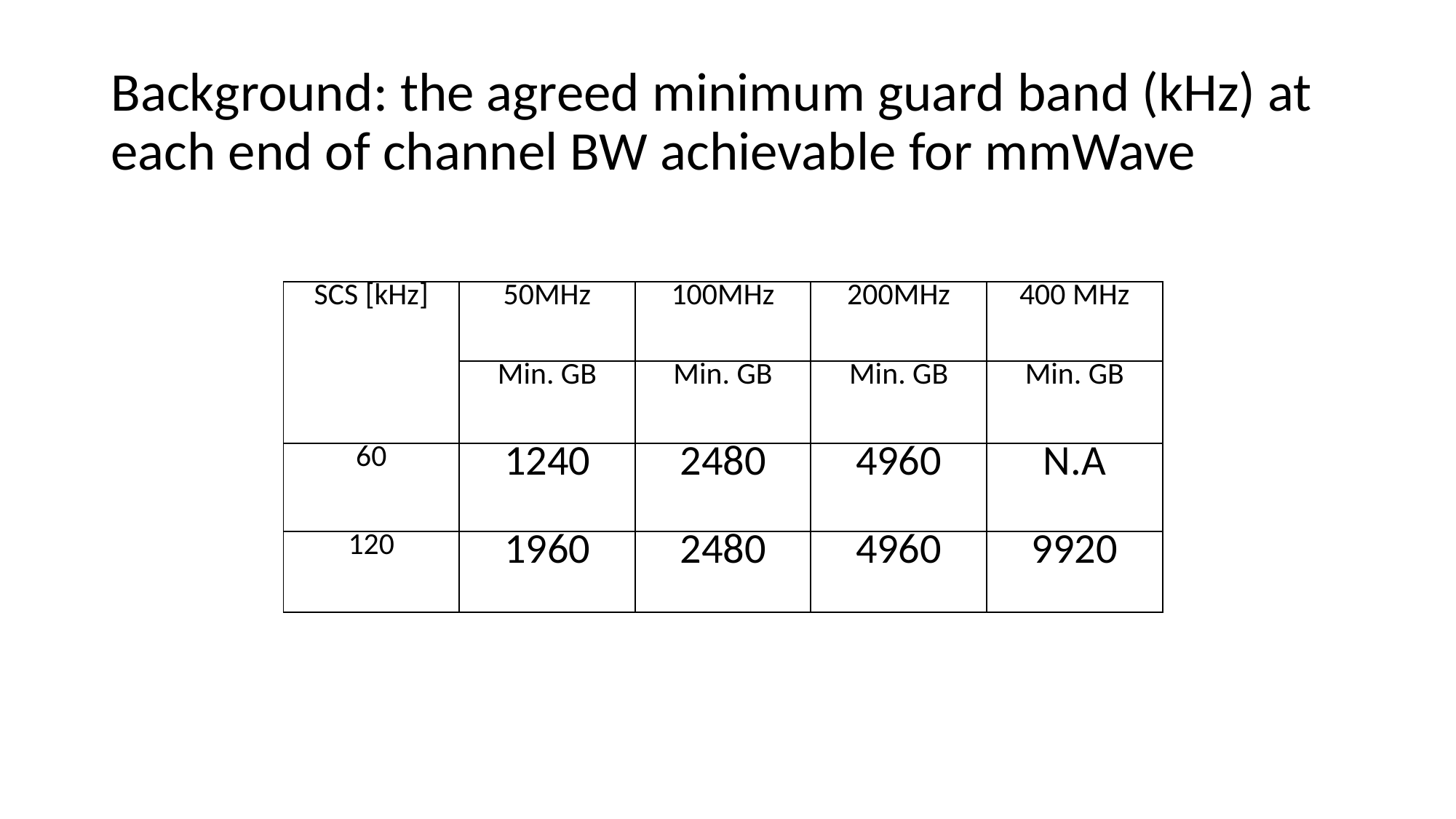

# Background: the agreed minimum guard band (kHz) at each end of channel BW achievable for mmWave
| SCS [kHz] | 50MHz | 100MHz | 200MHz | 400 MHz |
| --- | --- | --- | --- | --- |
|  | Min. GB | Min. GB | Min. GB | Min. GB |
| 60 | 1240 | 2480 | 4960 | N.A |
| 120 | 1960 | 2480 | 4960 | 9920 |